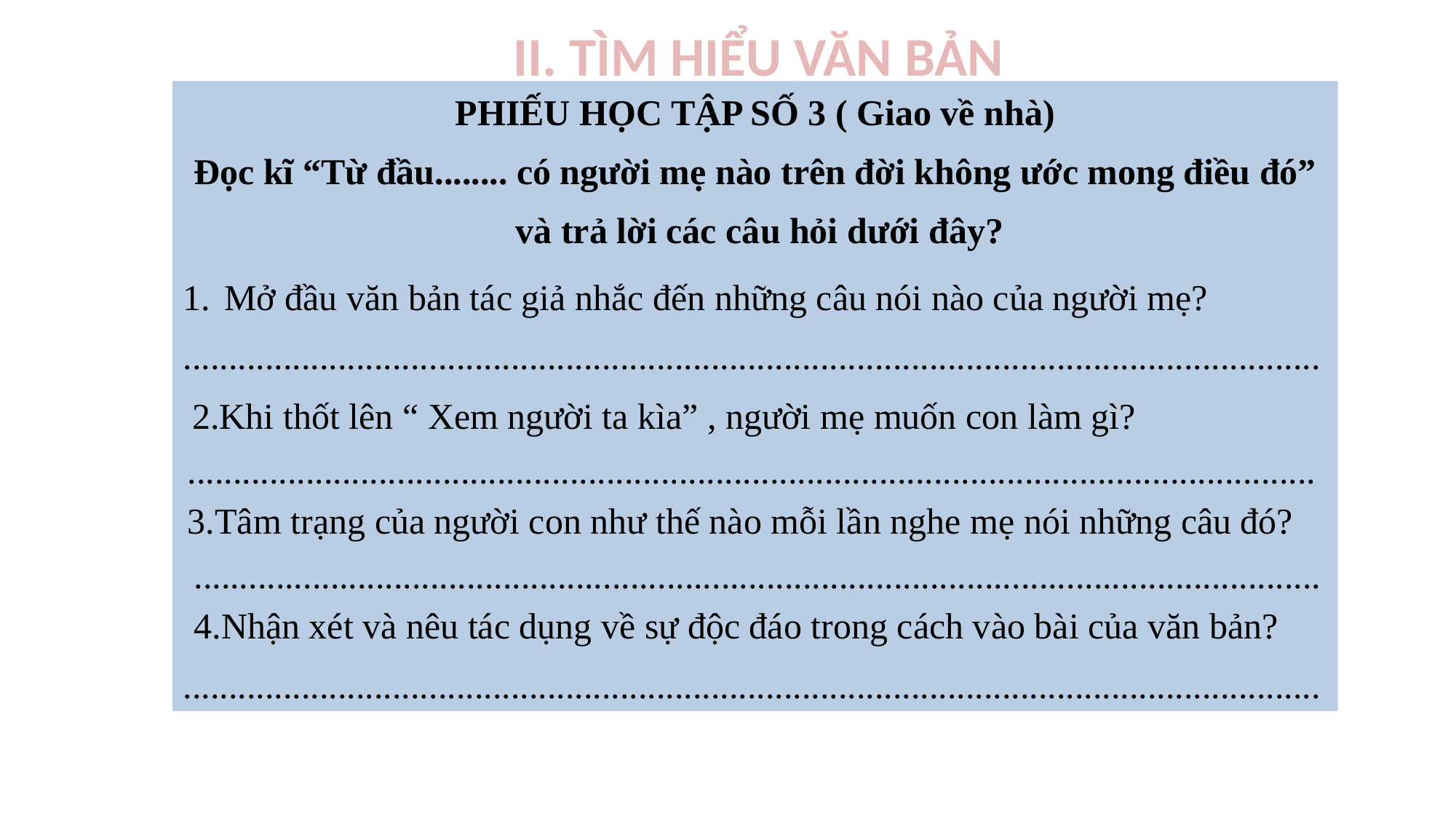

II. TÌM HIỂU VĂN BẢN
PHIẾU HỌC TẬP SỐ 3 ( Giao về nhà)
Đọc kĩ “Từ đầu........ có người mẹ nào trên đời không ước mong điều đó”
 và trả lời các câu hỏi dưới đây?
Mở đầu văn bản tác giả nhắc đến những câu nói nào của người mẹ?
.............................................................................................................................
 2.Khi thốt lên “ Xem người ta kìa” , người mẹ muốn con làm gì?
............................................................................................................................
3.Tâm trạng của người con như thế nào mỗi lần nghe mẹ nói những câu đó?
............................................................................................................................4.Nhận xét và nêu tác dụng về sự độc đáo trong cách vào bài của văn bản?
.............................................................................................................................